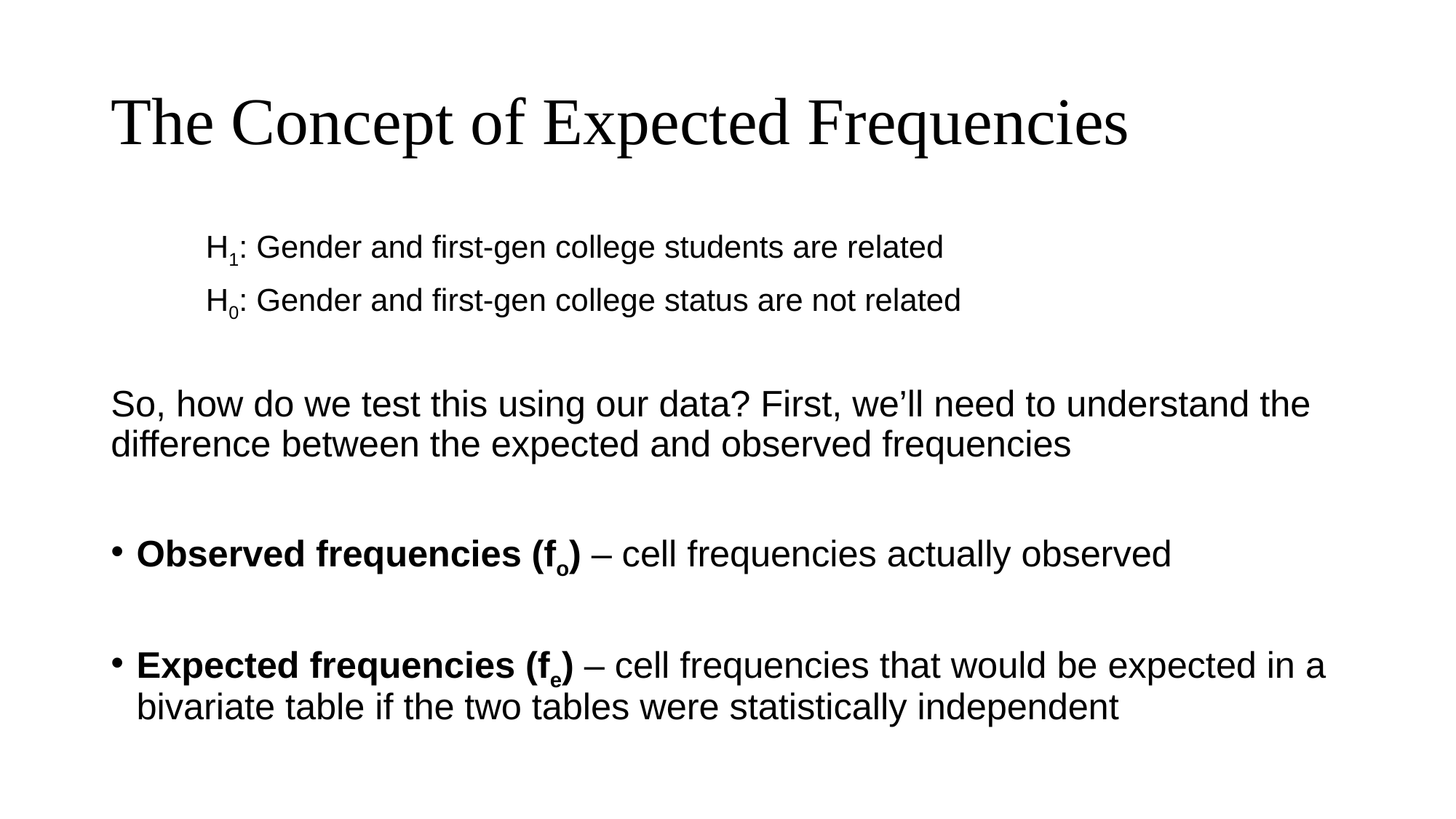

# The Concept of Expected Frequencies
	H1: Gender and first-gen college students are related
	H0: Gender and first-gen college status are not related

So, how do we test this using our data? First, we’ll need to understand the difference between the expected and observed frequencies

Observed frequencies (fo) – cell frequencies actually observed

Expected frequencies (fe) – cell frequencies that would be expected in a bivariate table if the two tables were statistically independent